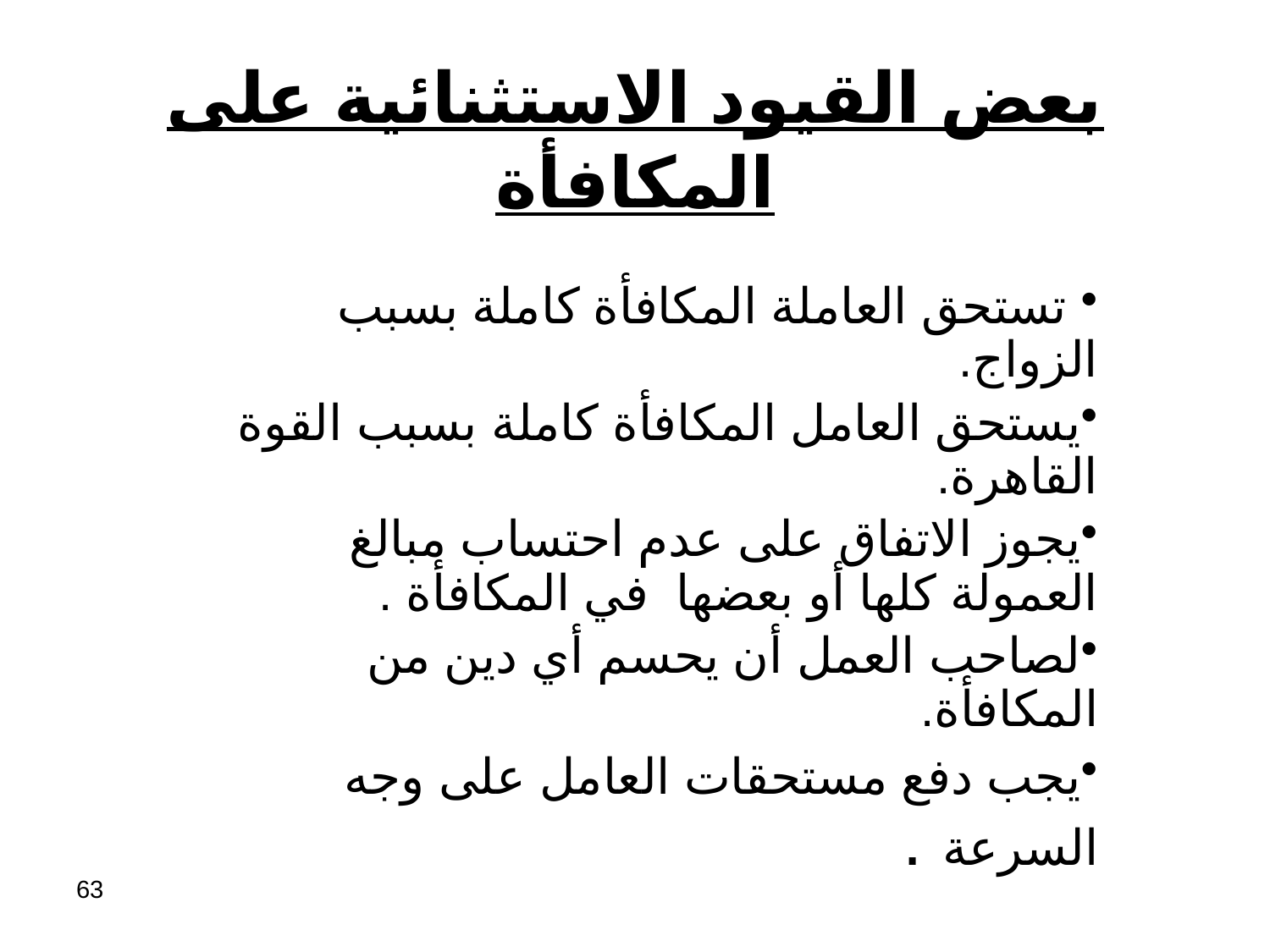

# بعض القيود الاستثنائية على المكافأة
 تستحق العاملة المكافأة كاملة بسبب الزواج.
يستحق العامل المكافأة كاملة بسبب القوة القاهرة.
يجوز الاتفاق على عدم احتساب مبالغ العمولة كلها أو بعضها  في المكافأة .
لصاحب العمل أن يحسم أي دين من المكافأة.
يجب دفع مستحقات العامل على وجه السرعة .
63